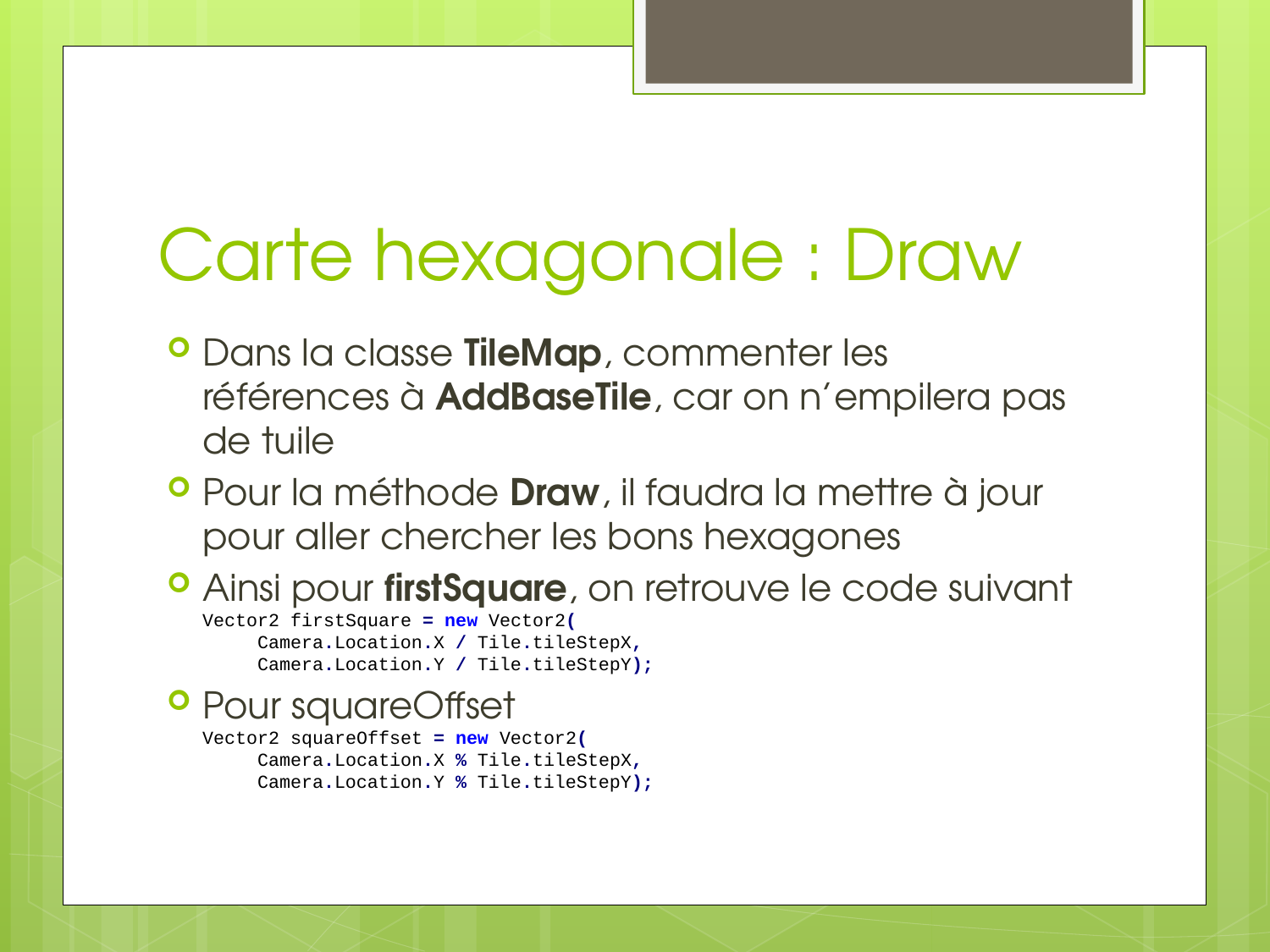

# Carte hexagonale : Draw
Dans la classe TileMap, commenter les références à AddBaseTile, car on n’empilera pas de tuile
Pour la méthode Draw, il faudra la mettre à jour pour aller chercher les bons hexagones
Ainsi pour firstSquare, on retrouve le code suivant
Vector2 firstSquare = new Vector2(
     Camera.Location.X / Tile.tileStepX,
     Camera.Location.Y / Tile.tileStepY);
Pour squareOffset
Vector2 squareOffset = new Vector2(
     Camera.Location.X % Tile.tileStepX,
     Camera.Location.Y % Tile.tileStepY);